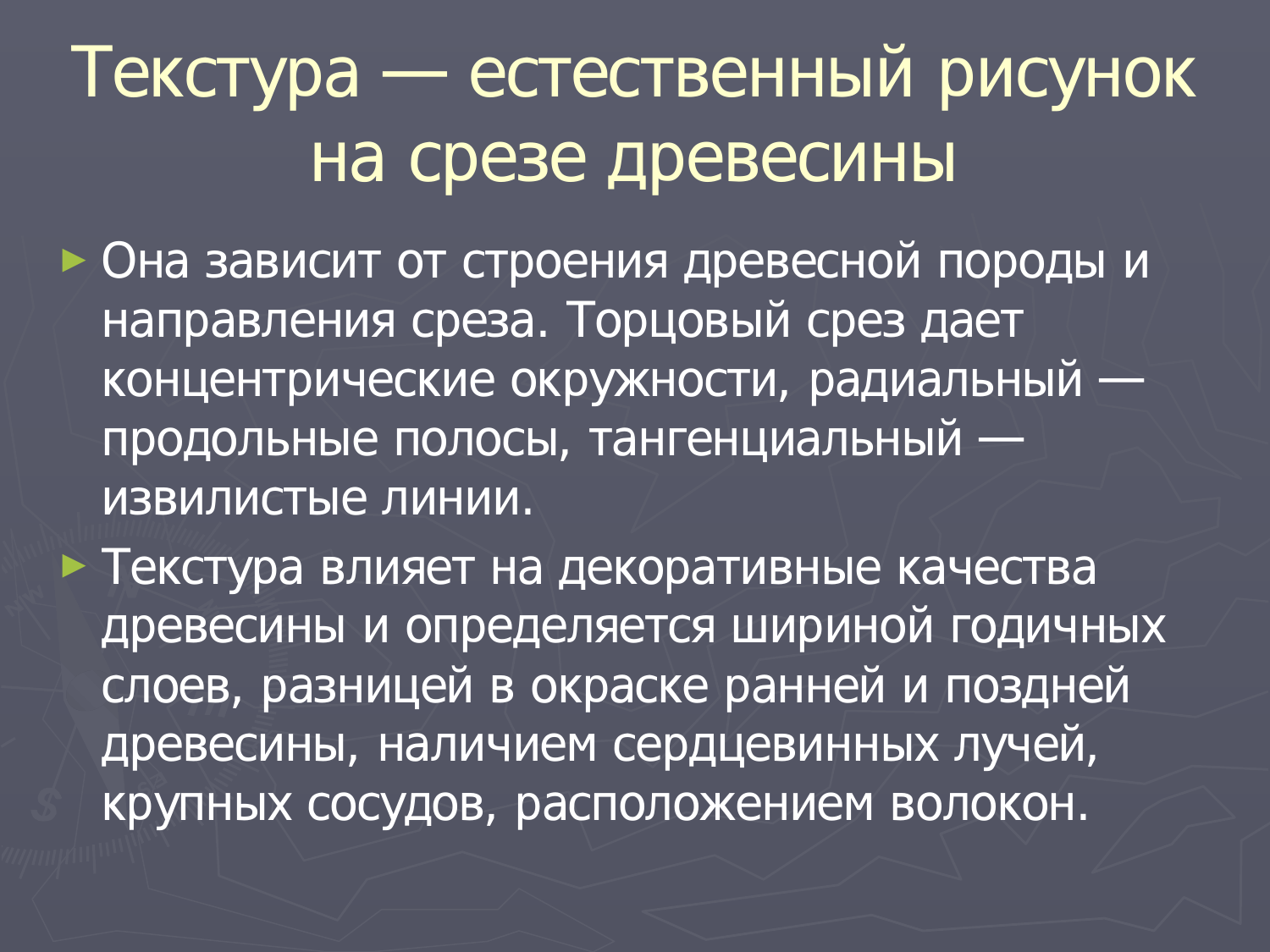

# Текстура — естественный рисунок на срезе древесины
Она зависит от строения древесной породы и направления среза. Торцовый срез дает концентрические окружности, радиальный — продольные полосы, тангенциальный — извилистые линии.
Текстура влияет на декоративные качества древесины и определяется шириной годичных слоев, разницей в окраске ранней и поздней древесины, наличием сердцевинных лучей, крупных сосудов, расположением волокон.